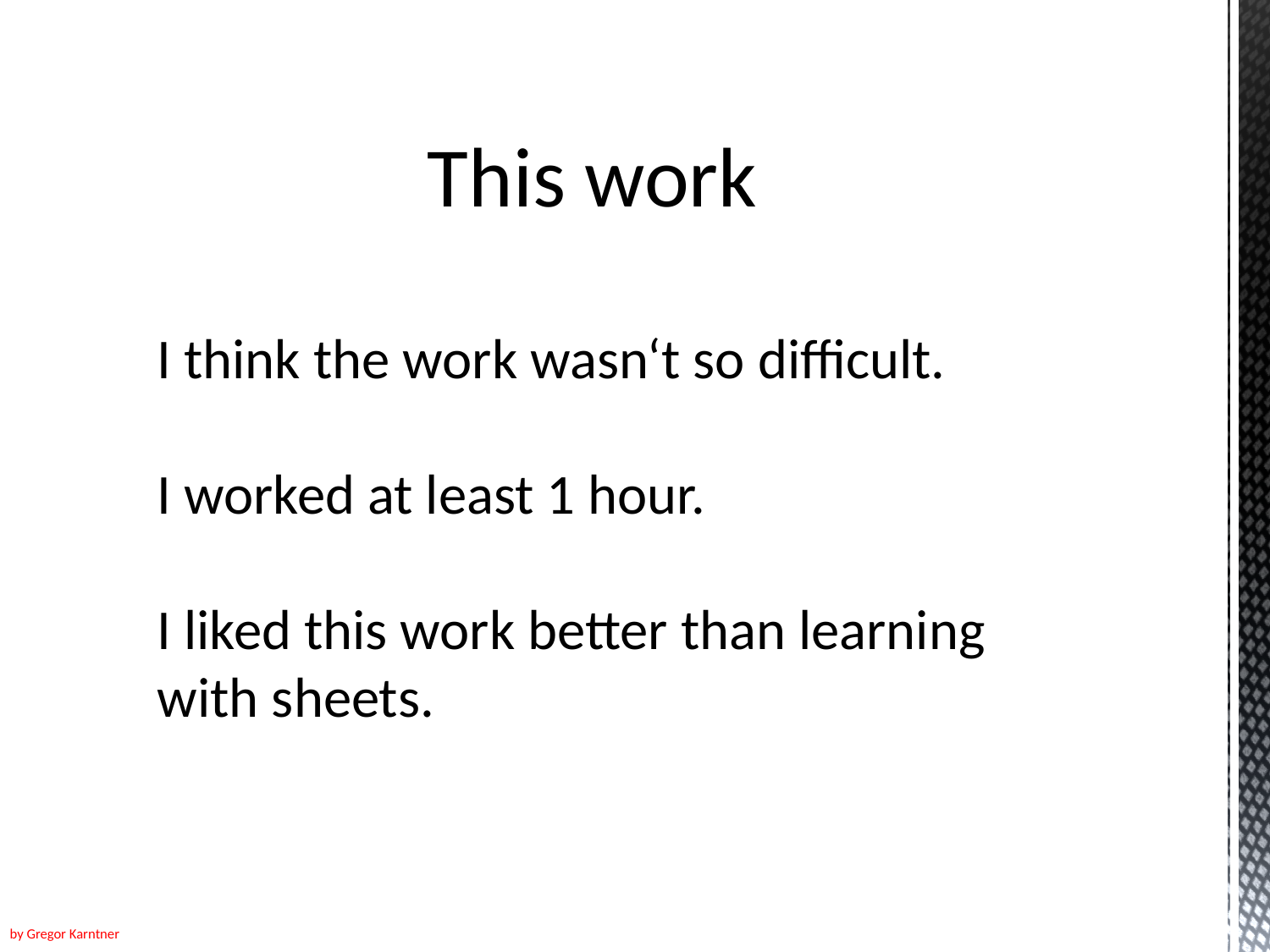

This work
I think the work wasn‘t so difficult.

I worked at least 1 hour.

I liked this work better than learning with sheets.